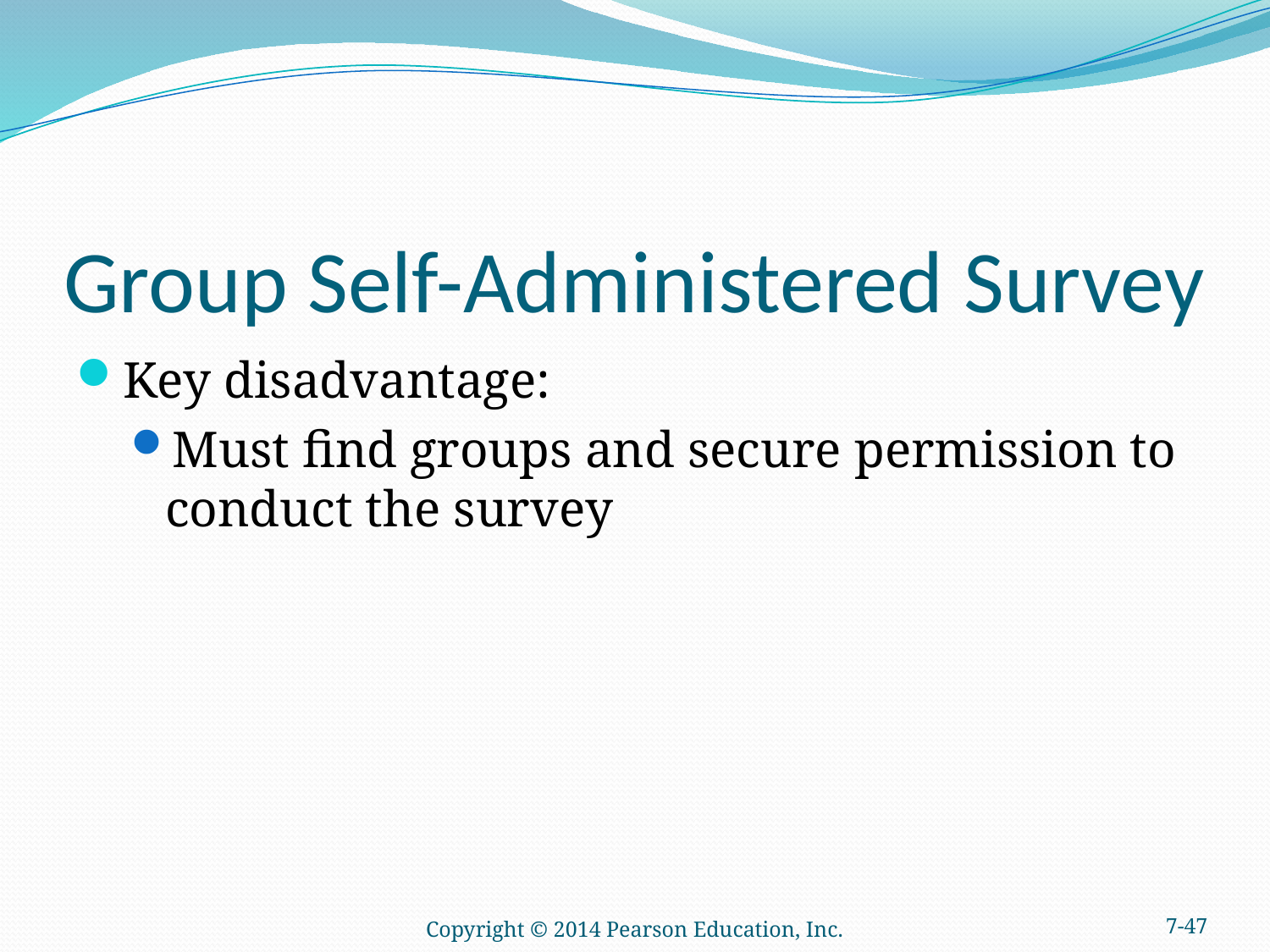

# Group Self-Administered Survey
Key disadvantage:
Must find groups and secure permission to conduct the survey